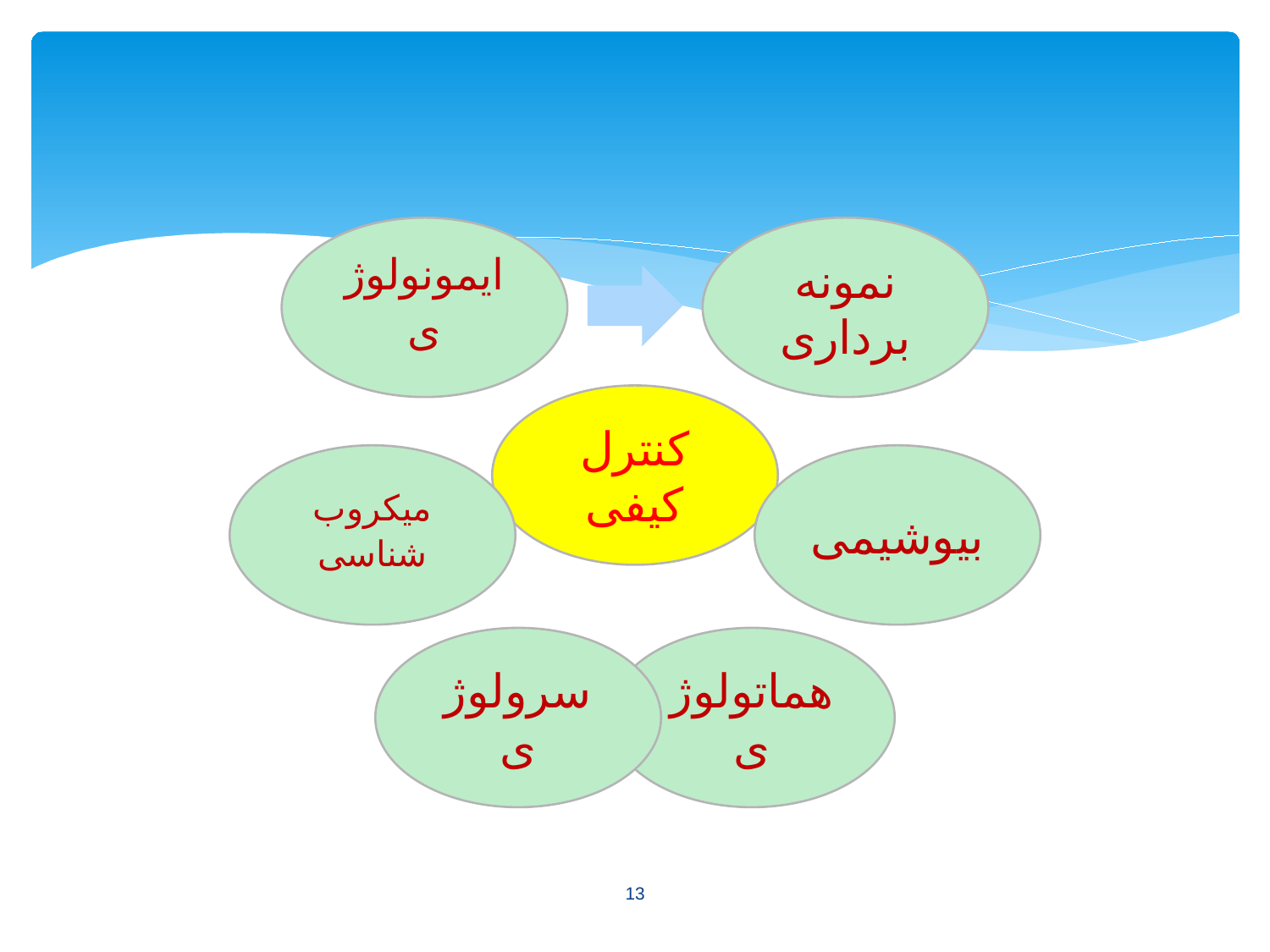

کنترل کیفی
نمونه برداری
بیوشیمی
هماتولوژی
میکروب شناسی
سرولوژی
ایمونولوژی
13